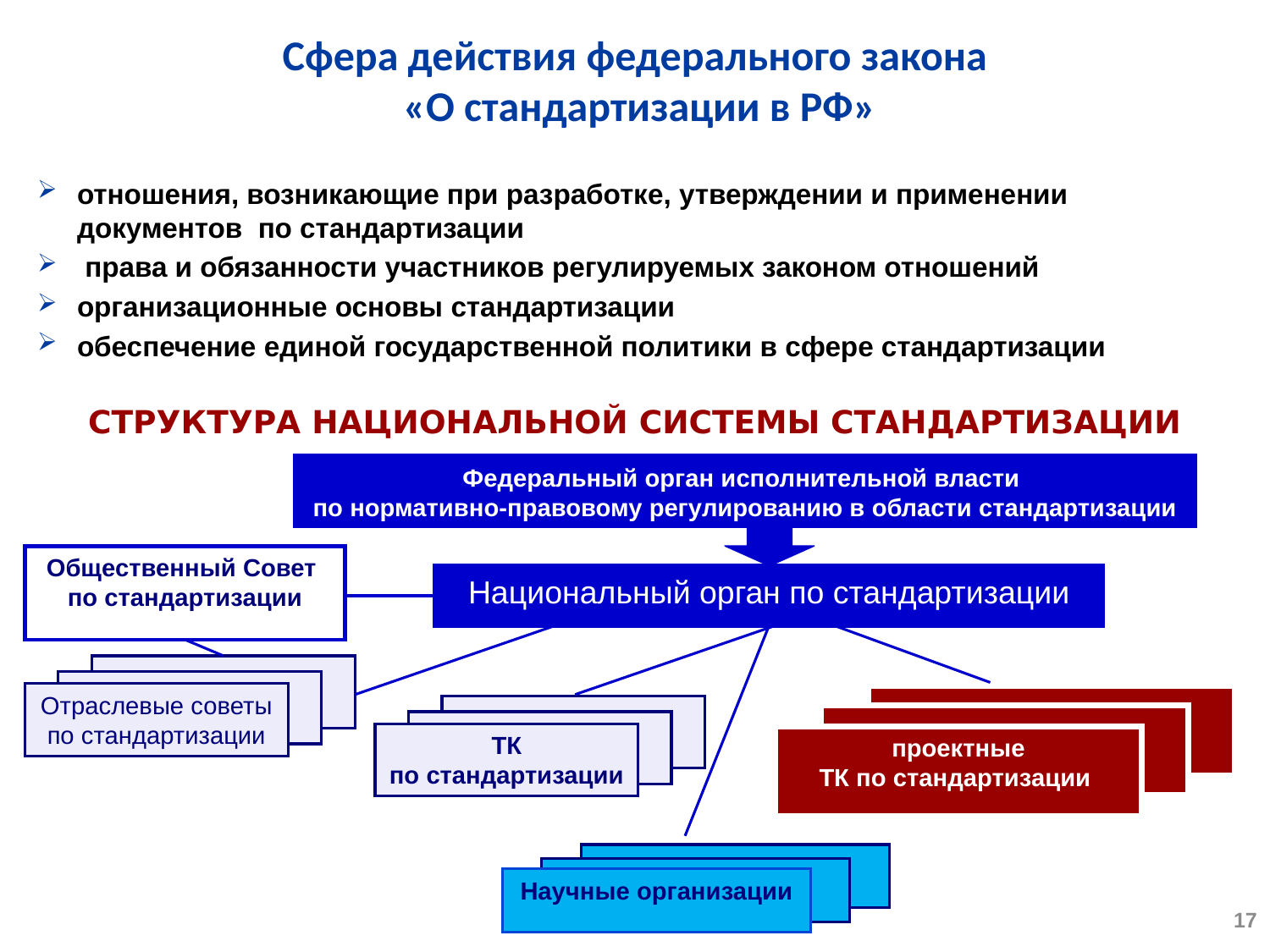

Сфера действия федерального закона
«О стандартизации в РФ»

отношения, возникающие при разработке, утверждении и применении документов  по стандартизации
 права и обязанности участников регулируемых законом отношений
организационные основы стандартизации
обеспечение единой государственной политики в сфере стандартизации
СТРУКТУРА НАЦИОНАЛЬНОЙ СИСТЕМЫ СТАНДАРТИЗАЦИИ
Федеральный орган исполнительной власти
по нормативно-правовому регулированию в области стандартизации

Общественный Совет
по стандартизации
Национальный орган по стандартизации

Отраслевые советы
по стандартизации

проектные
ТК по стандартизации

ТК
по стандартизации

Научные организации
17